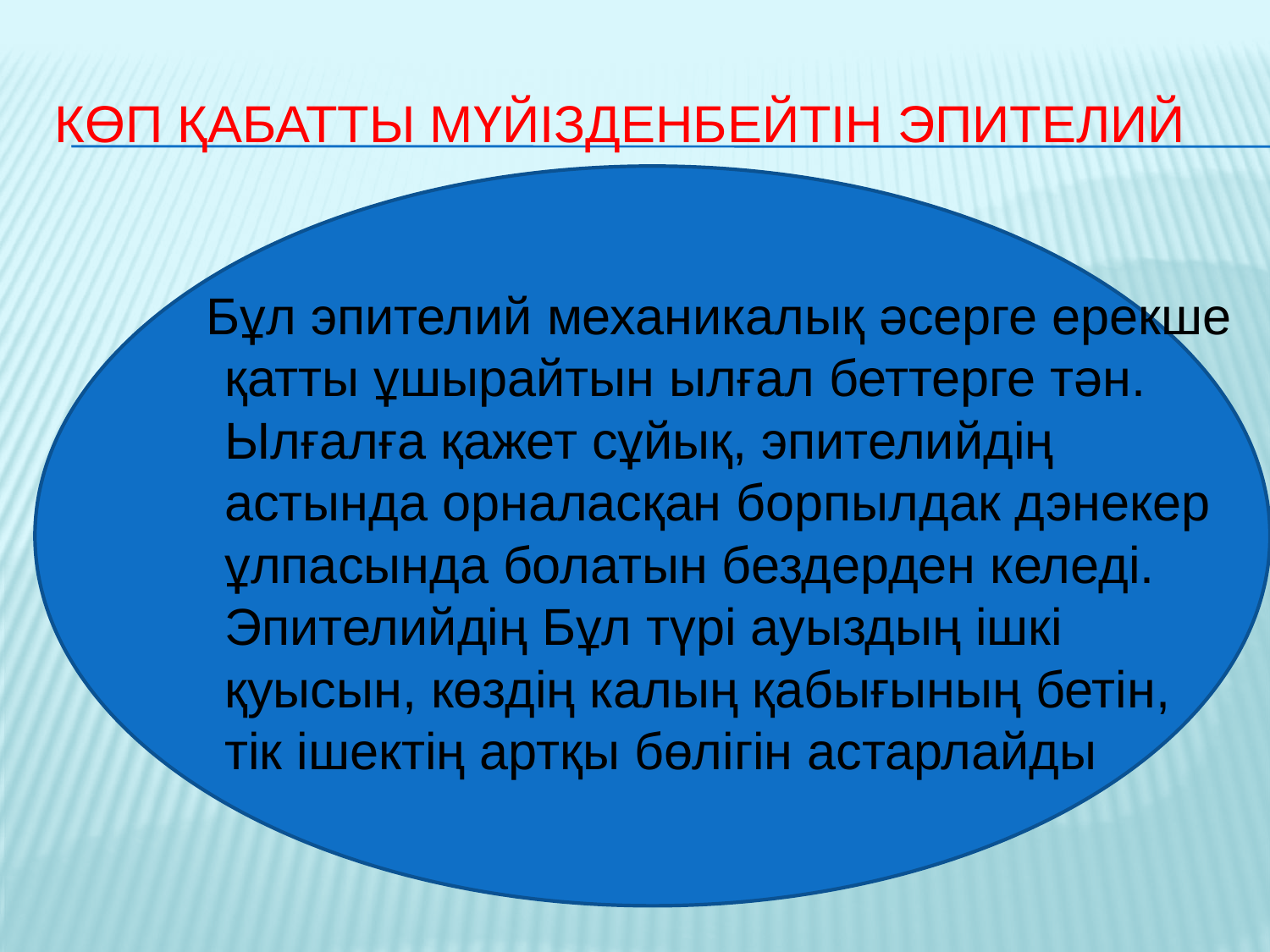

# Көп қабатты мүйізденбейтін эпителий

  Бұл эпителий механикалық әсерге ерекше қатты ұшырайтын ылғал беттерге тән. Ылғалға қажет сұйық, эпителийдің астында орналасқан борпылдак дэнекер ұлпасында болатын бездерден келеді. Эпителийдің Бұл түрі ауыздың ішкі қуысын, көздің калың қабығының бетін, тік ішектің артқы бөлігін астарлайды